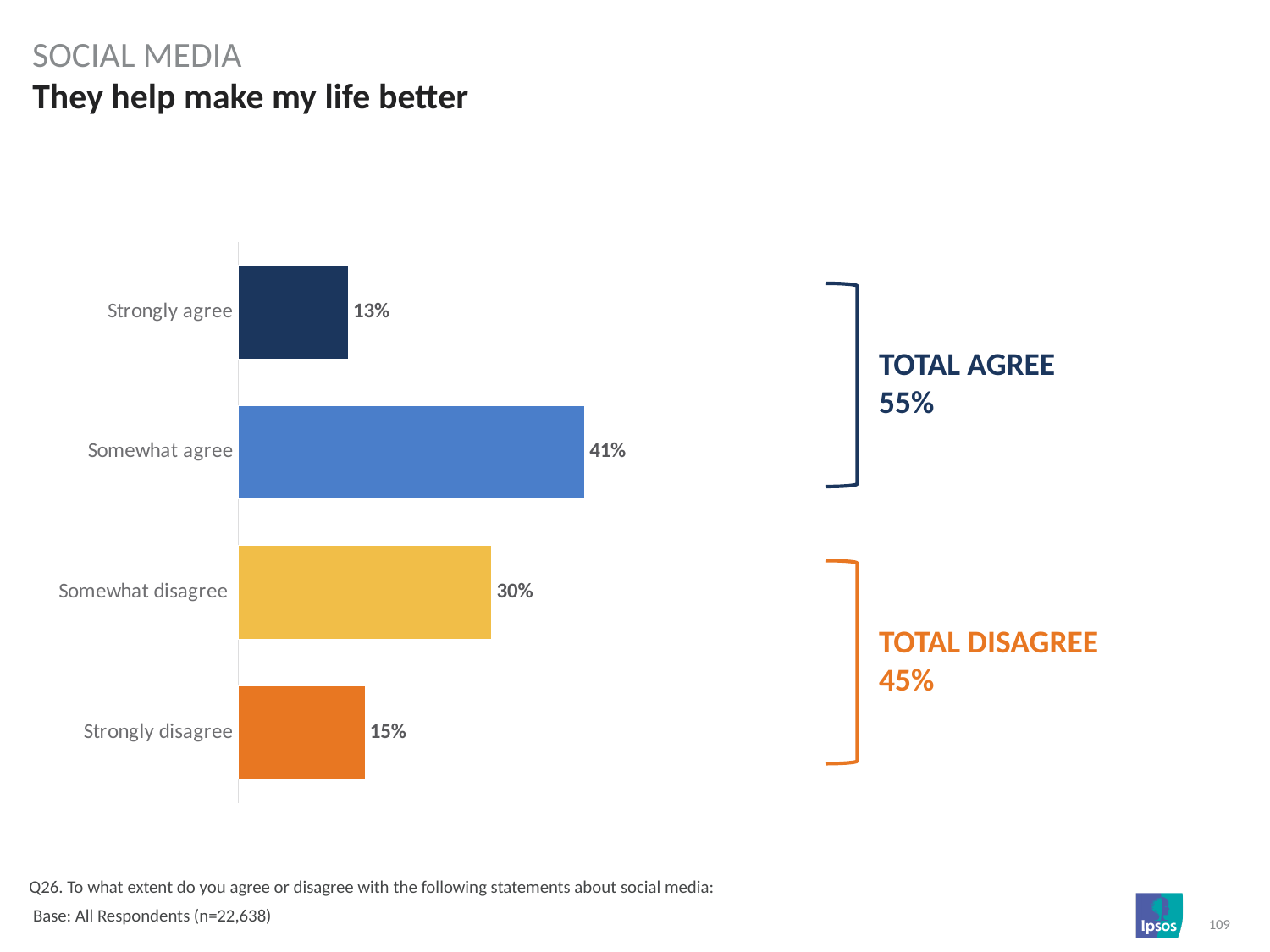

Social media
# They help make my life better

### Chart

| Category | Column1 |
|---|---|
| Strongly agree | 0.13 |
| Somewhat agree | 0.41 |
| Somewhat disagree  | 0.3 |
| Strongly disagree | 0.15 |
TOTAL AGREE
55%

TOTAL DISAGREE
45%
Q26. To what extent do you agree or disagree with the following statements about social media:
 Base: All Respondents (n=22,638)